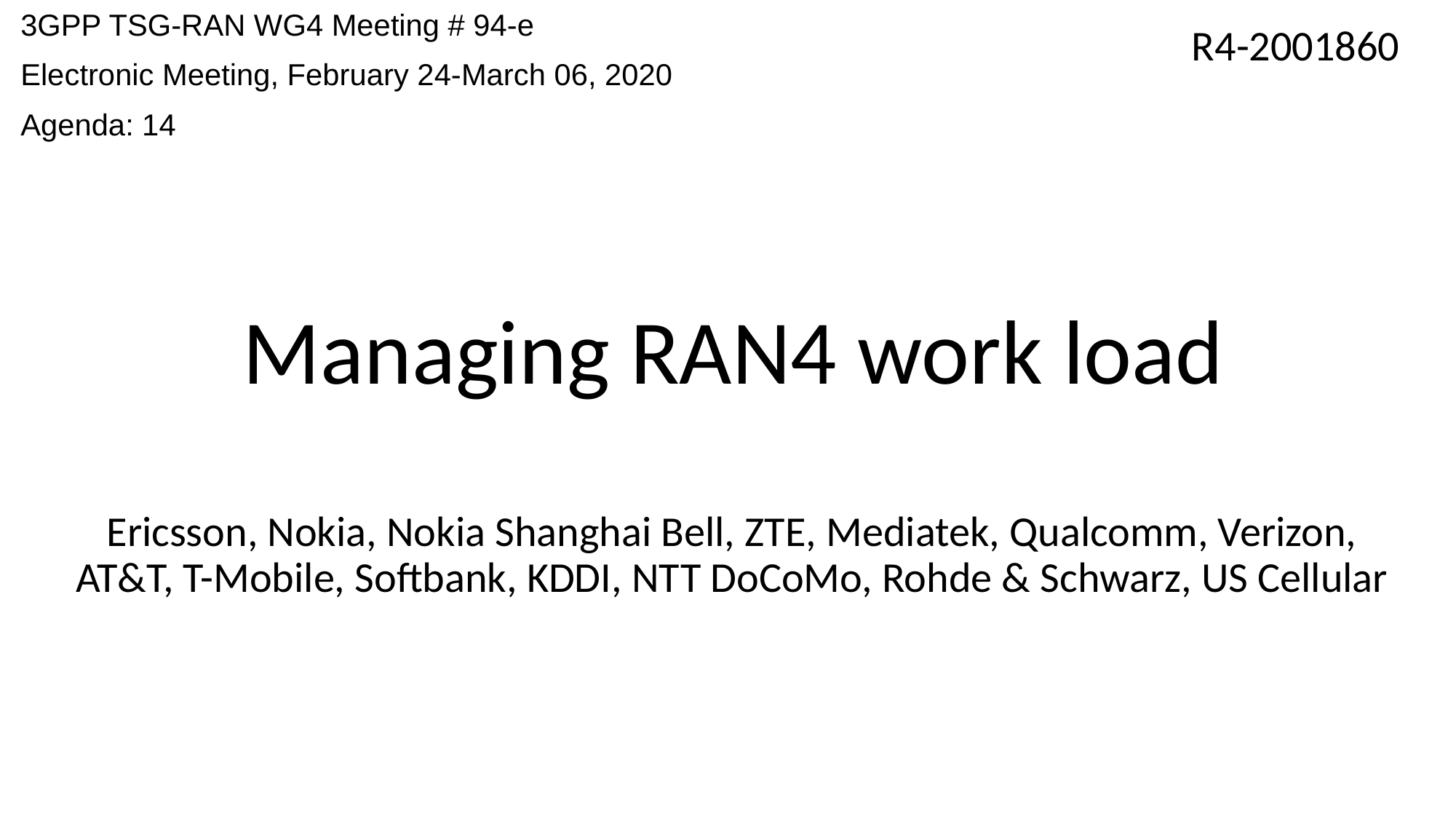

3GPP TSG-RAN WG4 Meeting # 94-e
Electronic Meeting, February 24-March 06, 2020
Agenda: 14
R4-2001860
# Managing RAN4 work load
Ericsson, Nokia, Nokia Shanghai Bell, ZTE, Mediatek, Qualcomm, Verizon, AT&T, T-Mobile, Softbank, KDDI, NTT DoCoMo, Rohde & Schwarz, US Cellular